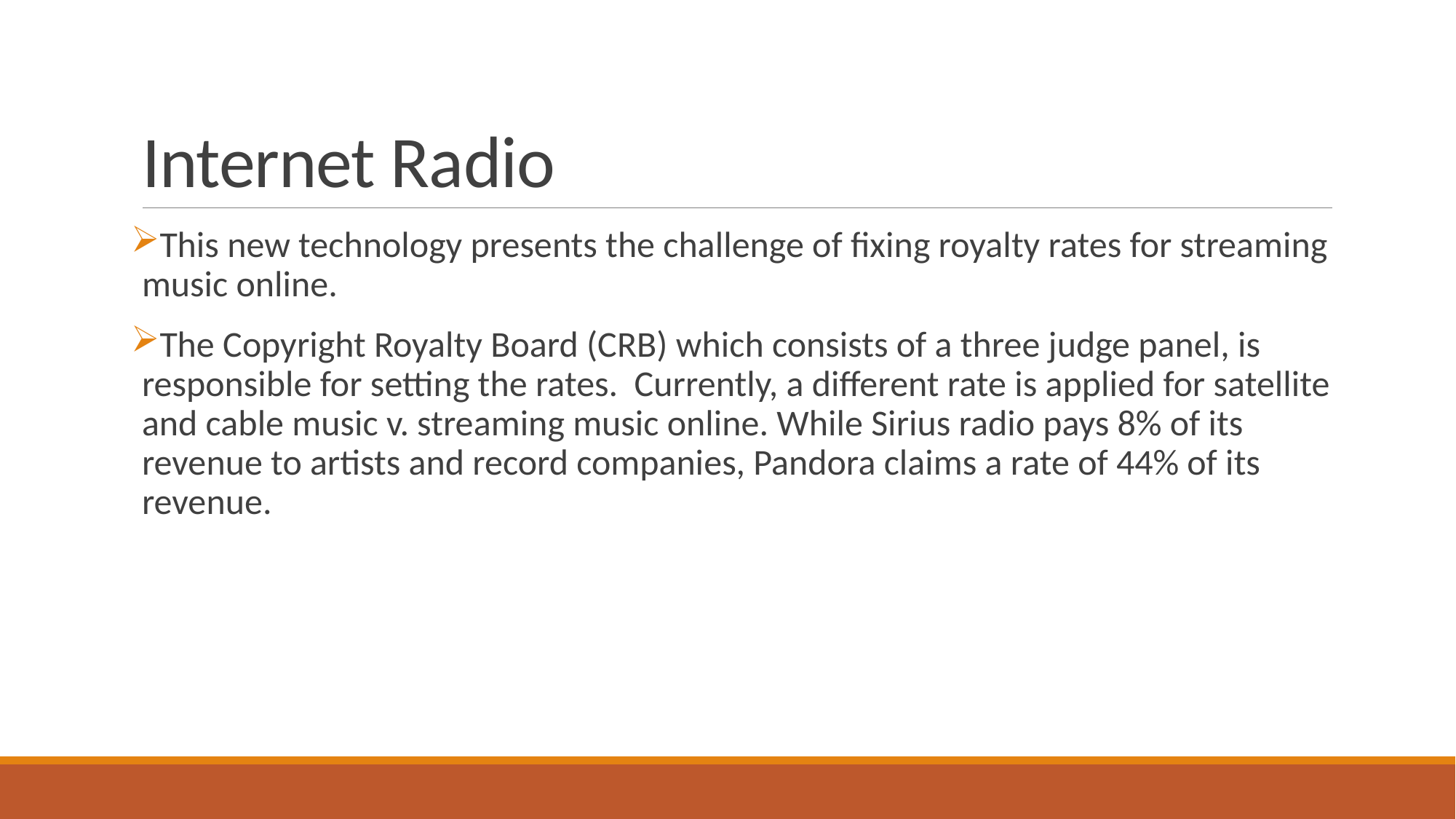

# Internet Radio
This new technology presents the challenge of fixing royalty rates for streaming music online.
The Copyright Royalty Board (CRB) which consists of a three judge panel, is responsible for setting the rates.  Currently, a different rate is applied for satellite and cable music v. streaming music online. While Sirius radio pays 8% of its revenue to artists and record companies, Pandora claims a rate of 44% of its revenue.